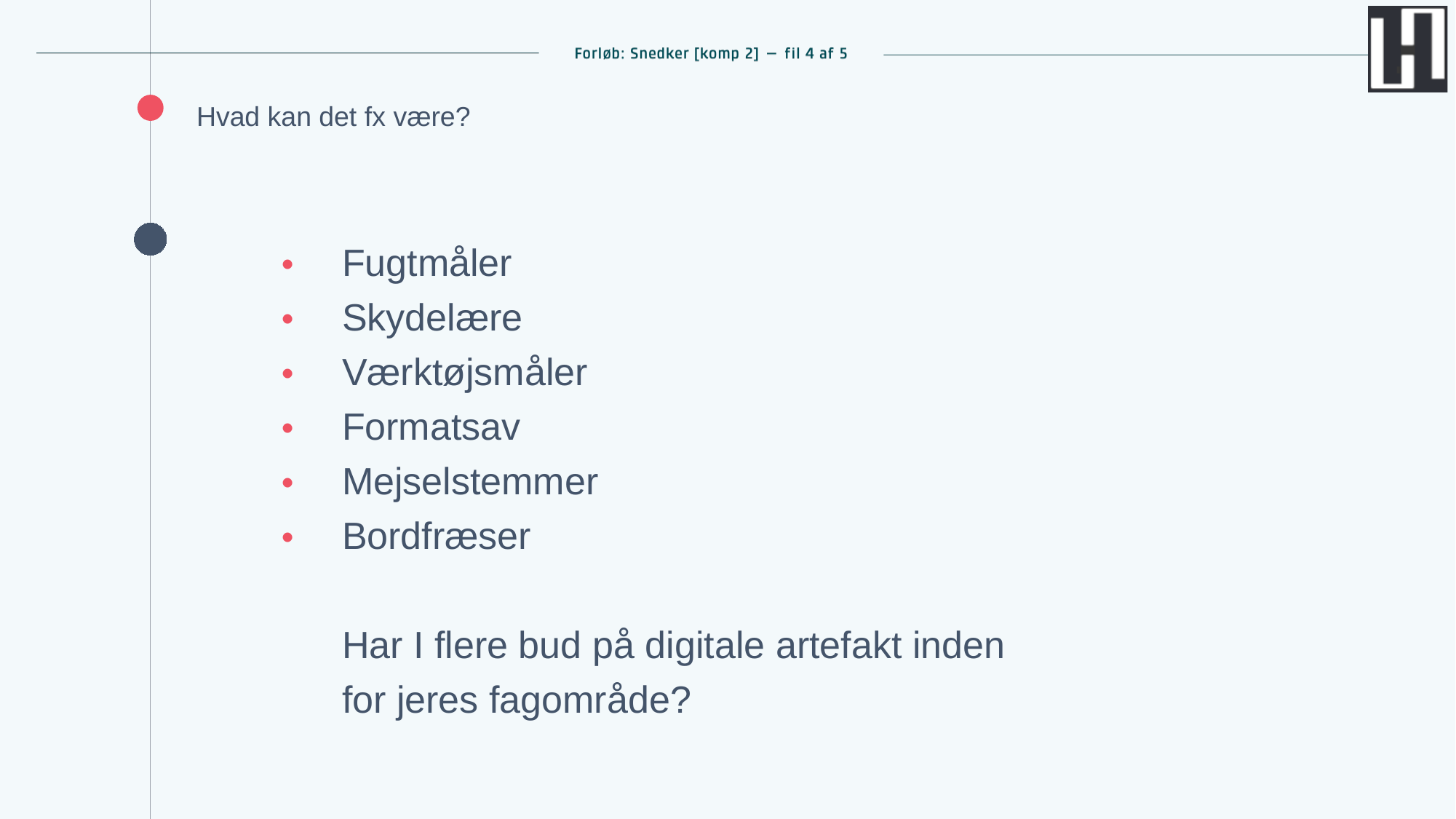

# Hvad kan det fx være?

Fugtmåler
Skydelære
Værktøjsmåler
Formatsav
Mejselstemmer
Bordfræser
Har I flere bud på digitale artefakt inden
for jeres fagområde?